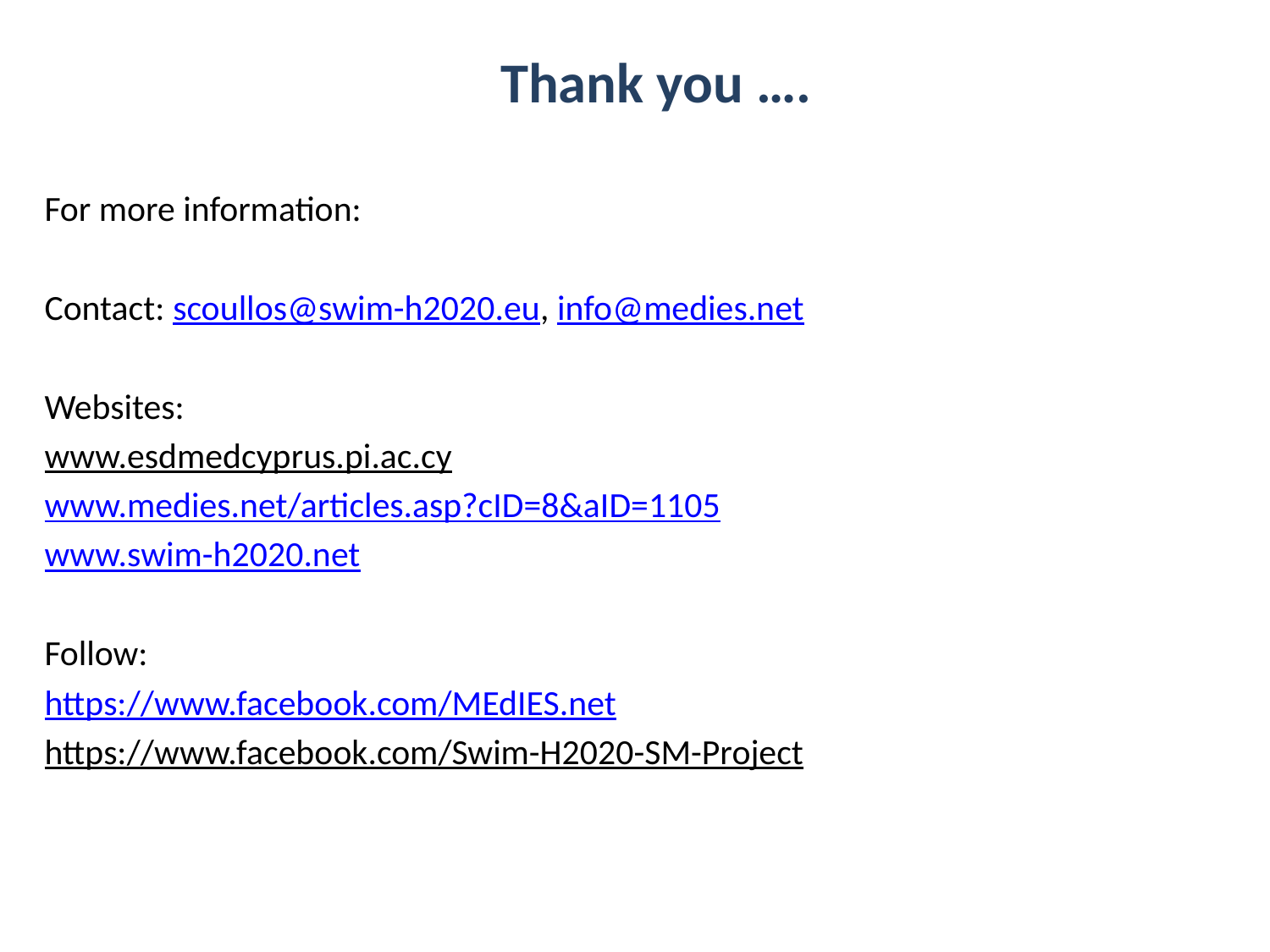

#
Thank you ….
For more information:

Contact: scoullos@swim-h2020.eu, info@medies.net

Websites:
www.esdmedcyprus.pi.ac.cy
www.medies.net/articles.asp?cID=8&aID=1105
www.swim-h2020.net

Follow:
https://www.facebook.com/MEdIES.net
https://www.facebook.com/Swim-H2020-SM-Project